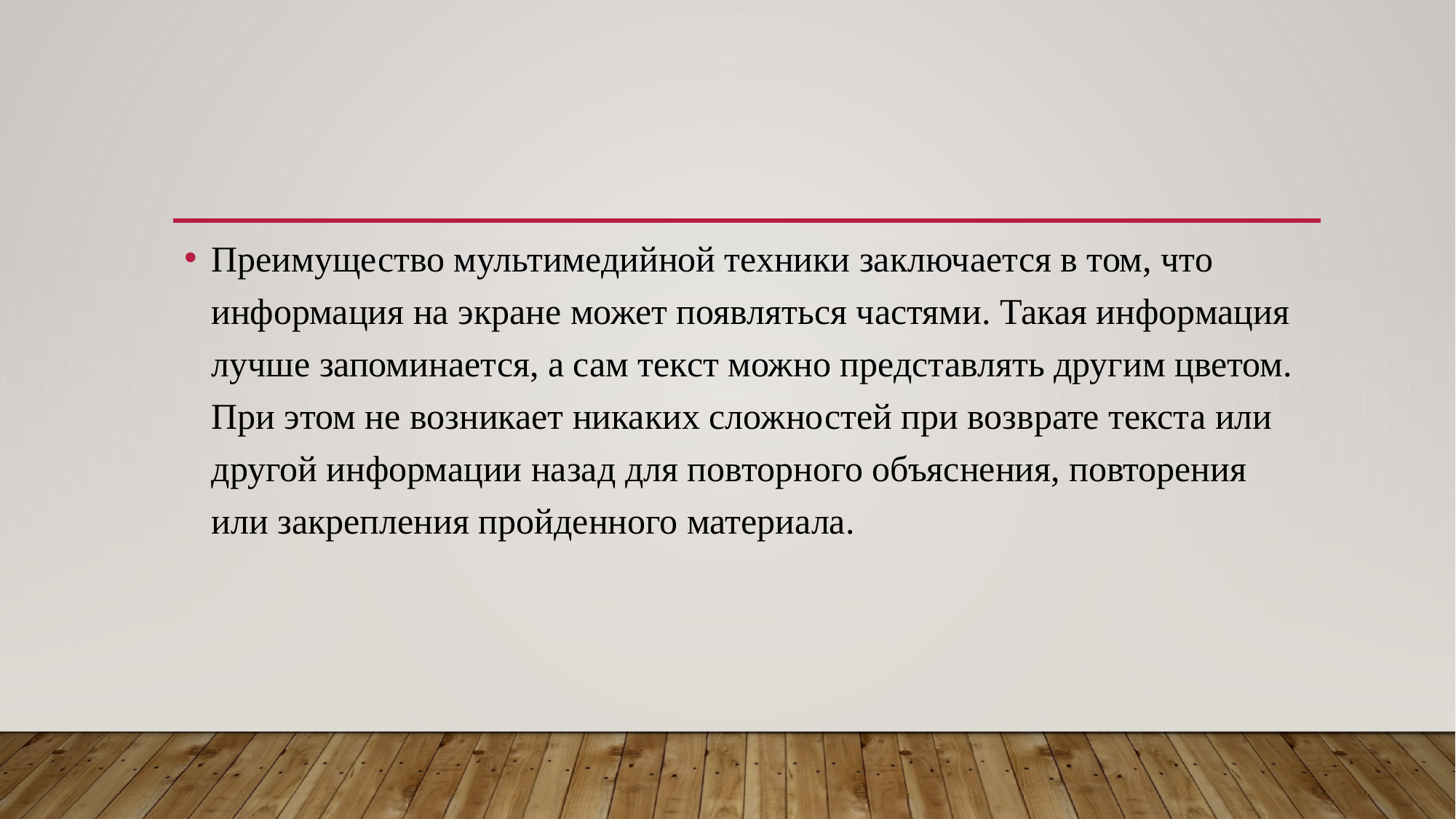

Преимущество мультимедийной техники заключается в том, что информация на экране может появляться частями. Такая информация лучше запоминается, а сам текст можно представлять другим цветом. При этом не возникает никаких сложностей при возврате текста или другой информации назад для повторного объяснения, повторения или закрепления пройденного материала.